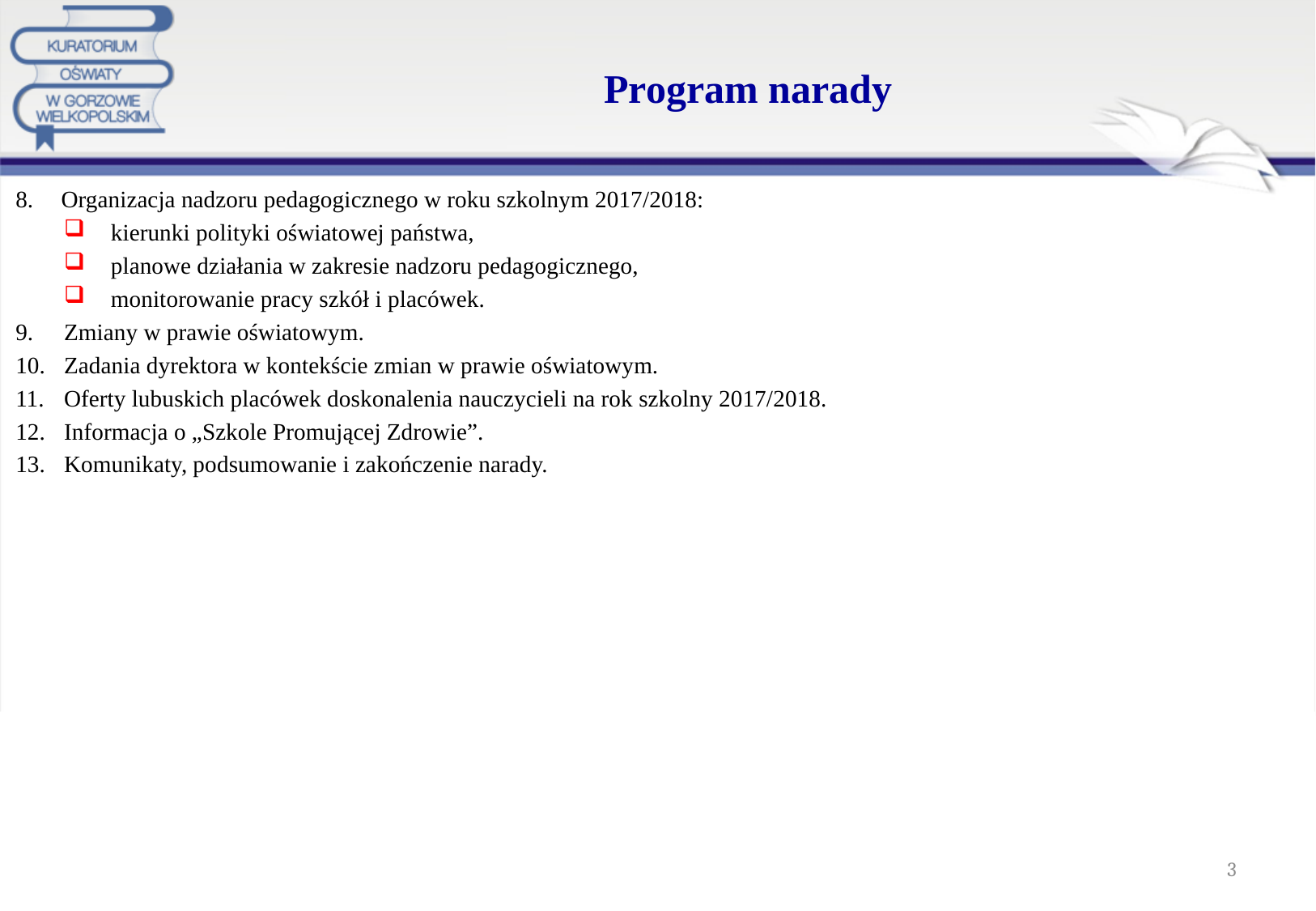

# Program narady
Organizacja nadzoru pedagogicznego w roku szkolnym 2017/2018:
kierunki polityki oświatowej państwa,
planowe działania w zakresie nadzoru pedagogicznego,
monitorowanie pracy szkół i placówek.
Zmiany w prawie oświatowym.
Zadania dyrektora w kontekście zmian w prawie oświatowym.
Oferty lubuskich placówek doskonalenia nauczycieli na rok szkolny 2017/2018.
Informacja o „Szkole Promującej Zdrowie”.
Komunikaty, podsumowanie i zakończenie narady.

3